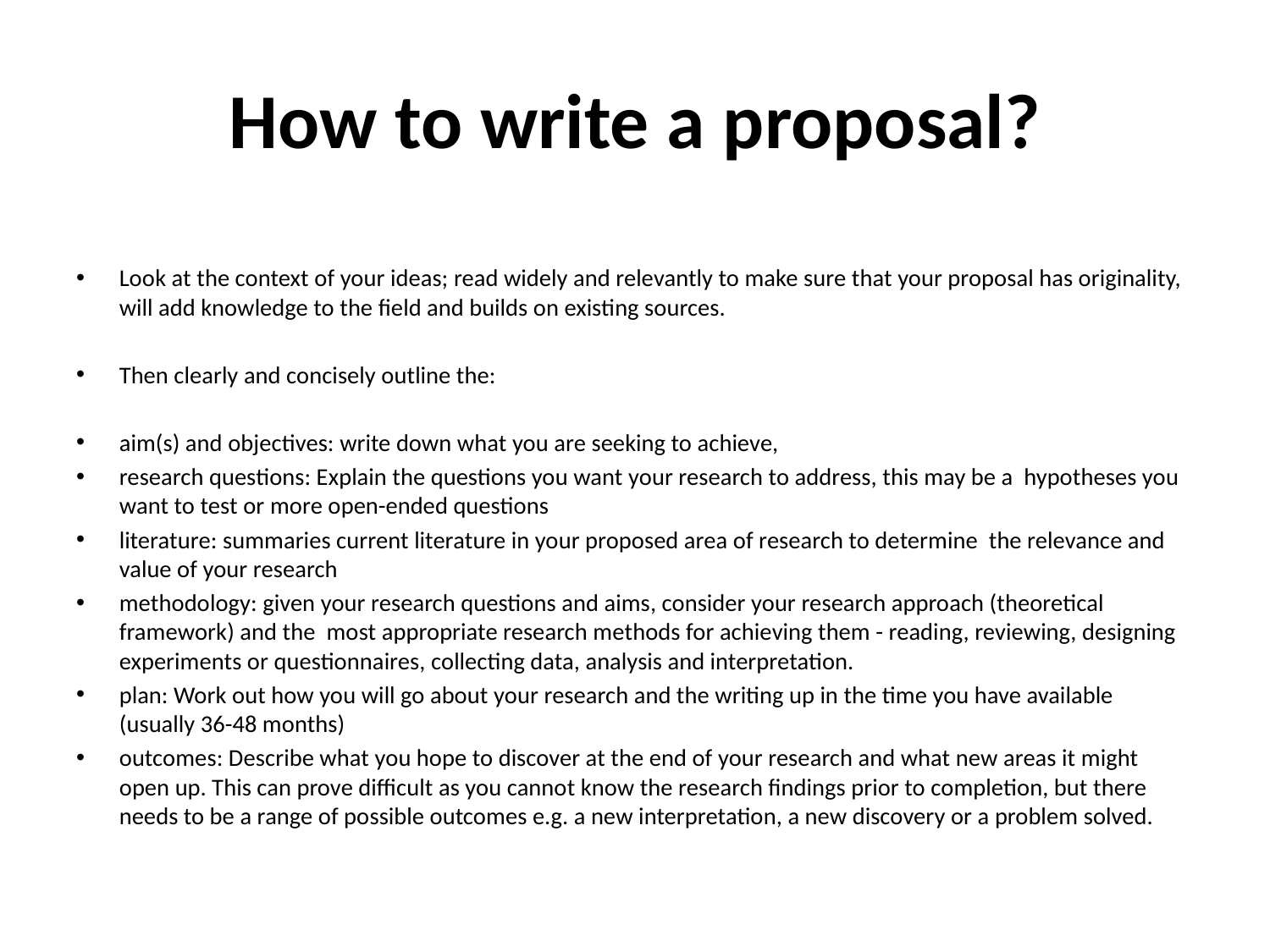

# How to write a proposal?

Look at the context of your ideas; read widely and relevantly to make sure that your proposal has originality, will add knowledge to the field and builds on existing sources.

Then clearly and concisely outline the:

aim(s) and objectives: write down what you are seeking to achieve,
research questions: Explain the questions you want your research to address, this may be a  hypotheses you want to test or more open-ended questions
literature: summaries current literature in your proposed area of research to determine  the relevance and value of your research
methodology: given your research questions and aims, consider your research approach (theoretical framework) and the  most appropriate research methods for achieving them - reading, reviewing, designing experiments or questionnaires, collecting data, analysis and interpretation.
plan: Work out how you will go about your research and the writing up in the time you have available (usually 36-48 months)
outcomes: Describe what you hope to discover at the end of your research and what new areas it might open up. This can prove difficult as you cannot know the research findings prior to completion, but there needs to be a range of possible outcomes e.g. a new interpretation, a new discovery or a problem solved.